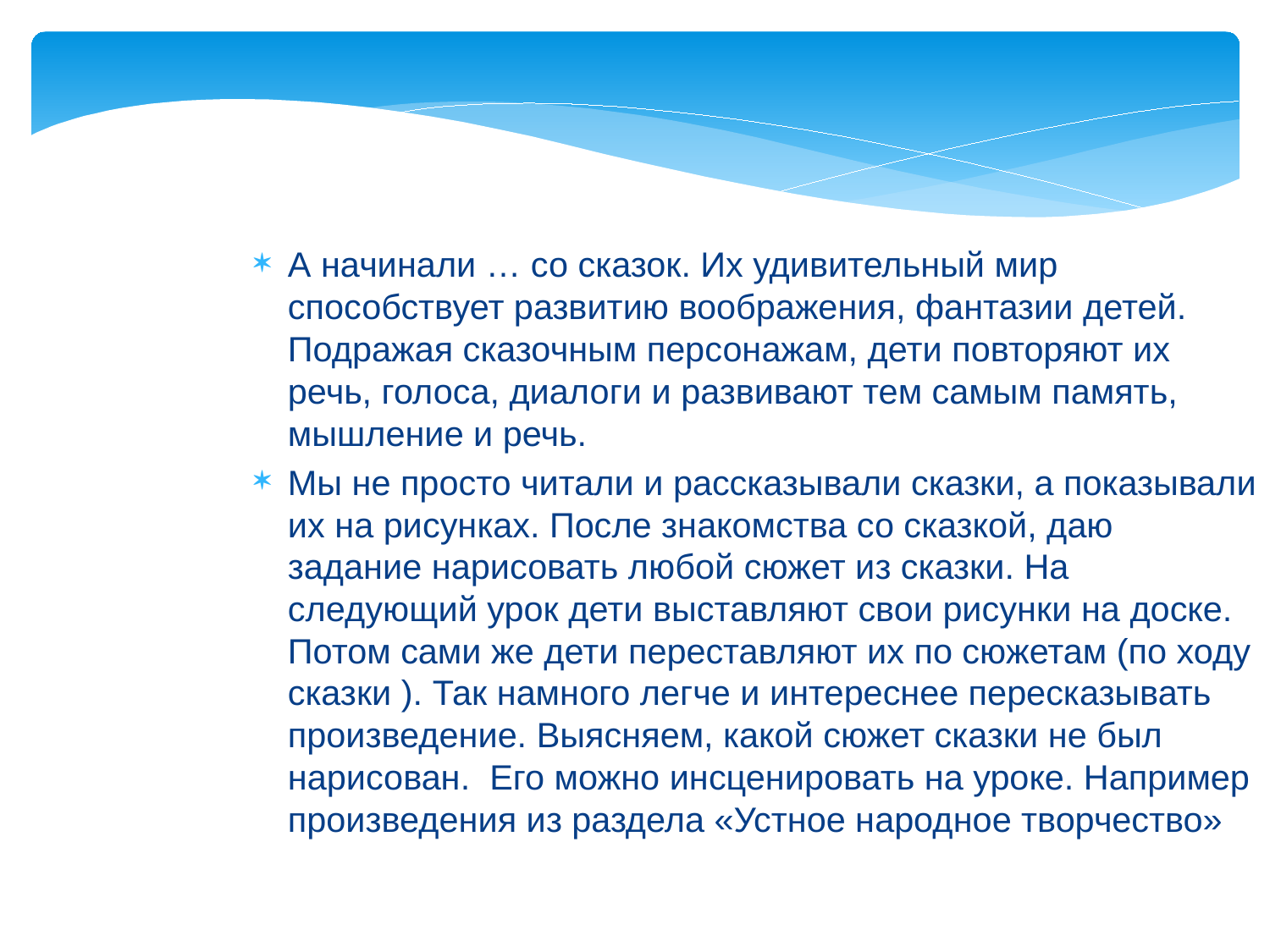

А начинали … со сказок. Их удивительный мир способствует развитию воображения, фантазии детей. Подражая сказочным персонажам, дети повторяют их речь, голоса, диалоги и развивают тем самым память, мышление и речь.
Мы не просто читали и рассказывали сказки, а показывали их на рисунках. После знакомства со сказкой, даю задание нарисовать любой сюжет из сказки. На следующий урок дети выставляют свои рисунки на доске. Потом сами же дети переставляют их по сюжетам (по ходу сказки ). Так намного легче и интереснее пересказывать произведение. Выясняем, какой сюжет сказки не был нарисован.  Его можно инсценировать на уроке. Например произведения из раздела «Устное народное творчество»